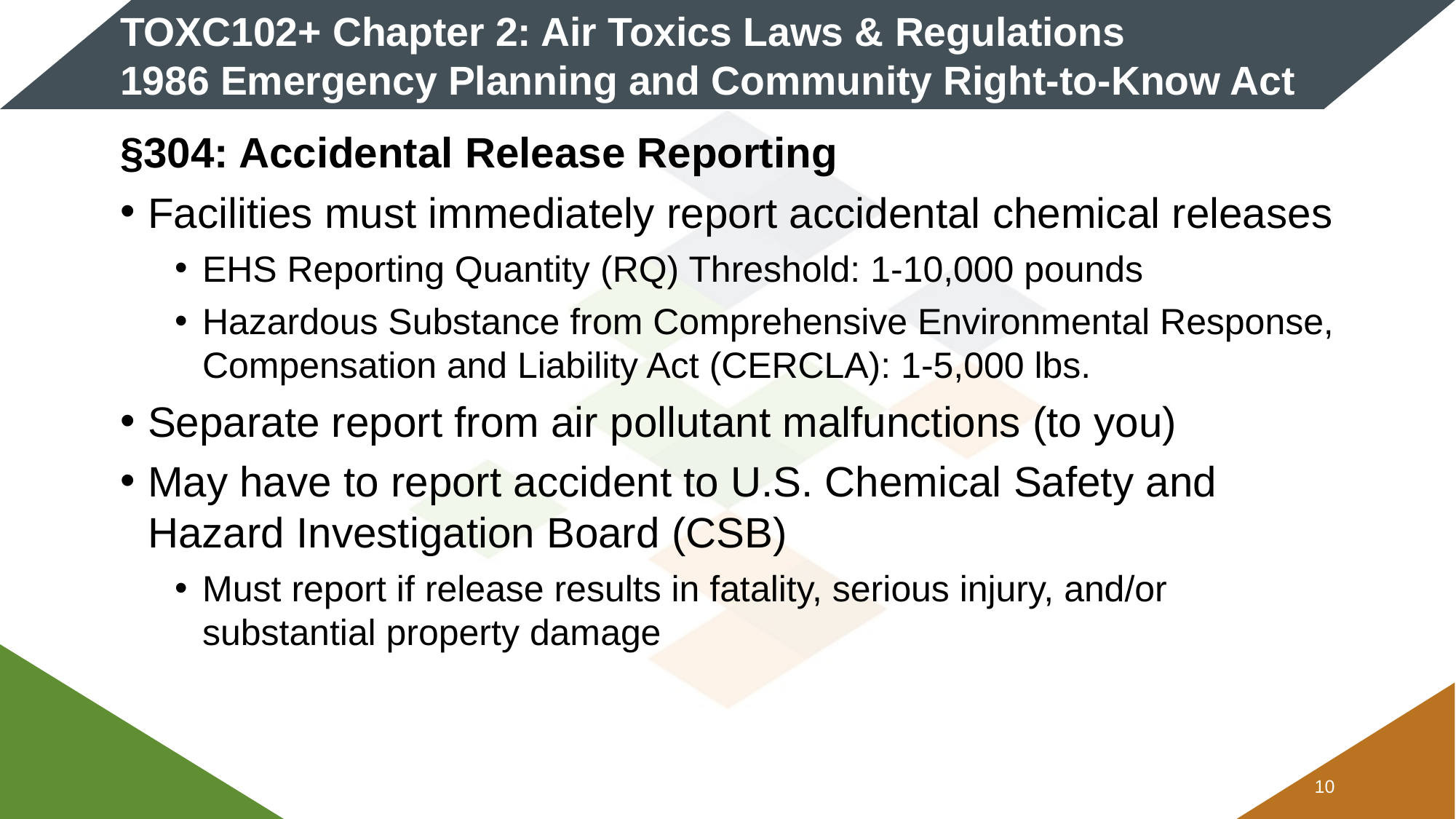

# TOXC102+ Chapter 2: Air Toxics Laws & Regulations 1986 Emergency Planning and Community Right-to-Know Act
§304: Accidental Release Reporting
Facilities must immediately report accidental chemical releases
EHS Reporting Quantity (RQ) Threshold: 1-10,000 pounds
Hazardous Substance from Comprehensive Environmental Response, Compensation and Liability Act (CERCLA): 1-5,000 lbs.
Separate report from air pollutant malfunctions (to you)
May have to report accident to U.S. Chemical Safety and Hazard Investigation Board (CSB)
Must report if release results in fatality, serious injury, and/or substantial property damage
10